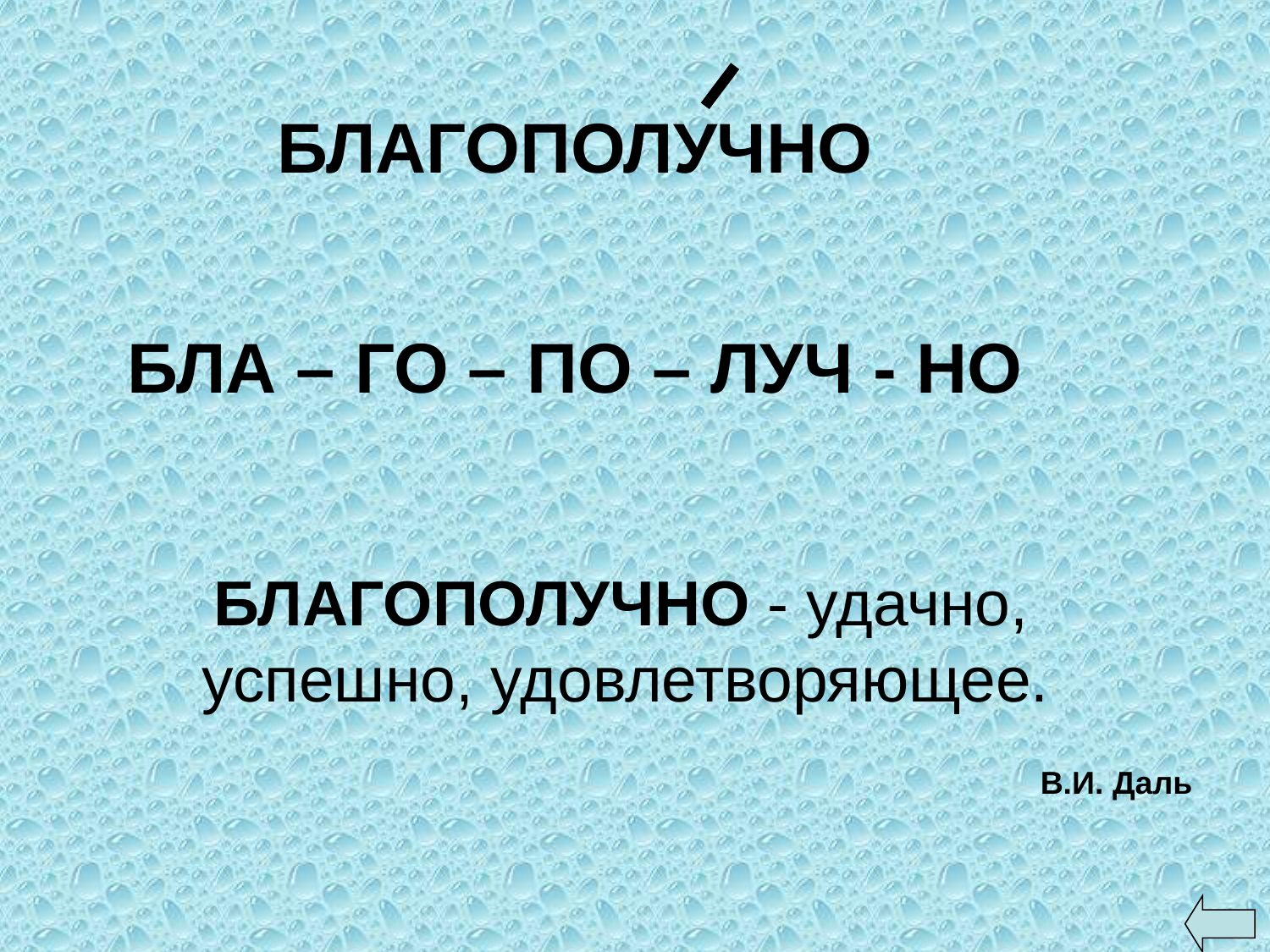

БЛАГОПОЛУЧНО
БЛА – ГО – ПО – ЛУЧ - НО
БЛАГОПОЛУЧНО - удачно,
успешно, удовлетворяющее.
В.И. Даль